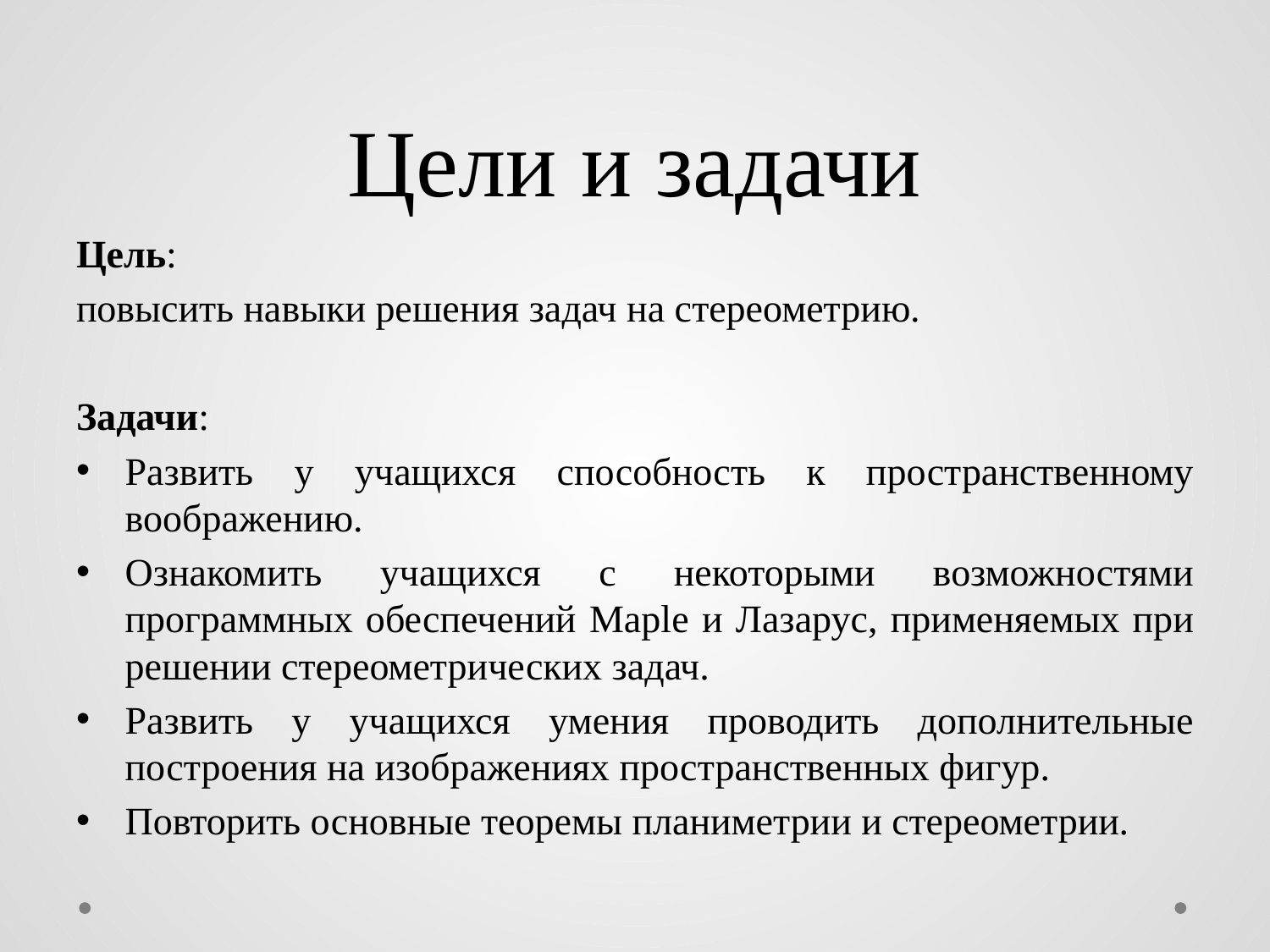

# Цели и задачи
Цель:
повысить навыки решения задач на стереометрию.

Задачи:
Развить у учащихся способность к пространственному воображению.
Ознакомить учащихся с некоторыми возможностями программных обеспечений Maple и Лазарус, применяемых при решении стереометрических задач.
Развить у учащихся умения проводить дополнительные построения на изображениях пространственных фигур.
Повторить основные теоремы планиметрии и стереометрии.